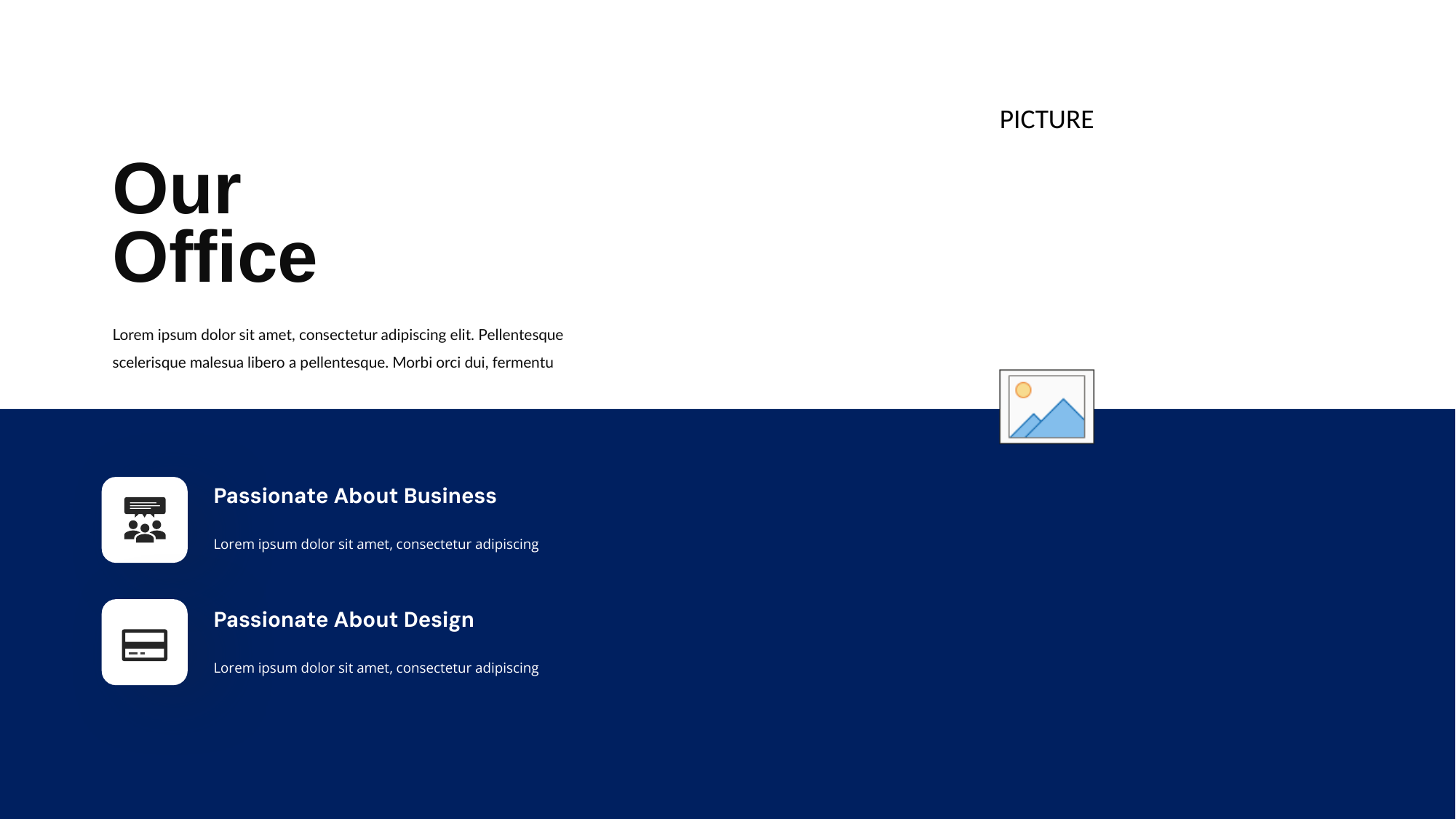

Our
Office
Lorem ipsum dolor sit amet, consectetur adipiscing elit. Pellentesque scelerisque malesua libero a pellentesque. Morbi orci dui, fermentu

Passionate About Business

Lorem ipsum dolor sit amet, consectetur adipiscing

Passionate About Design

Lorem ipsum dolor sit amet, consectetur adipiscing